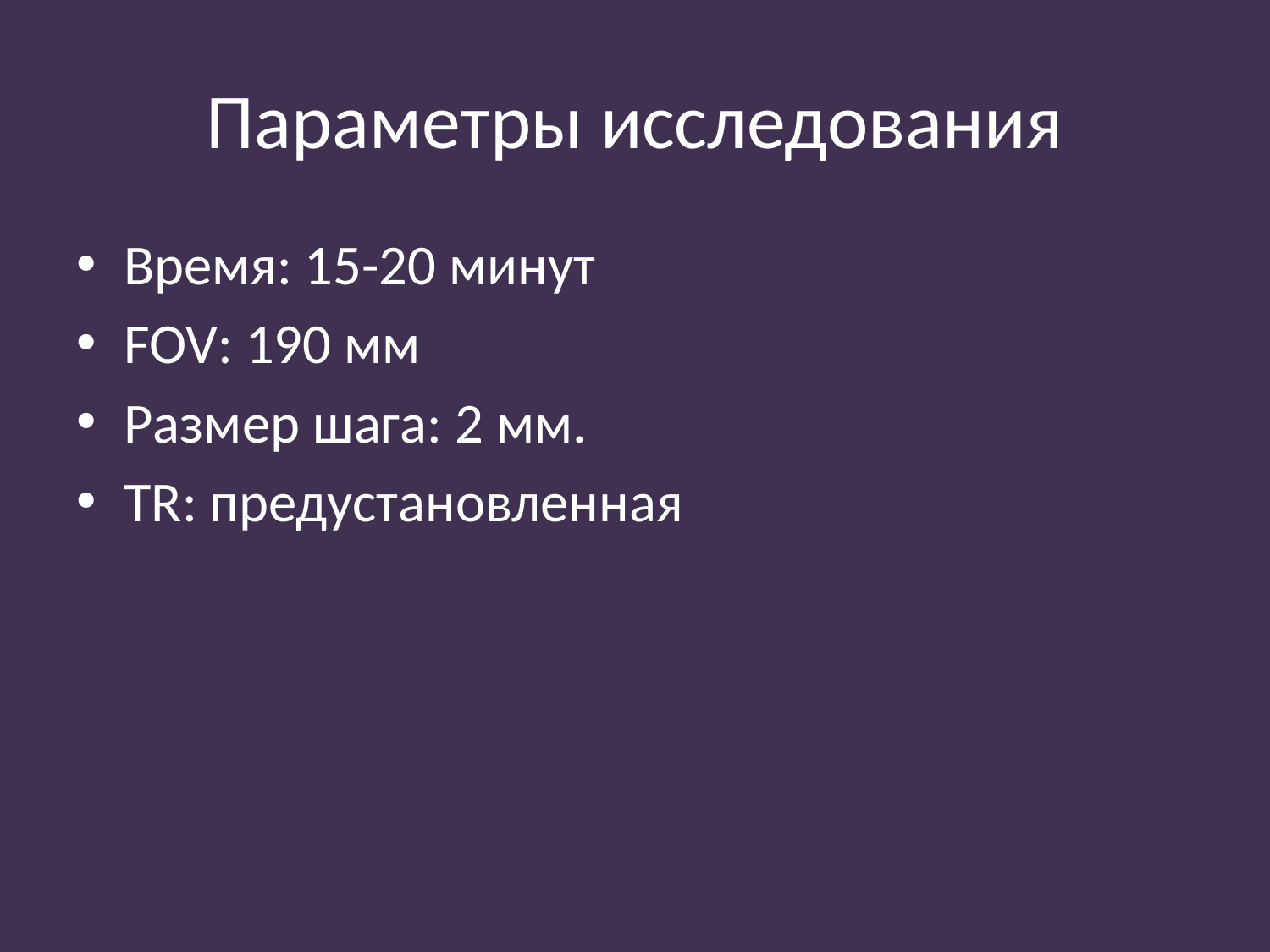

# Параметры исследования
Время: 15-20 минут
FOV: 190 мм
Размер шага: 2 мм.
ТR: предустановленная